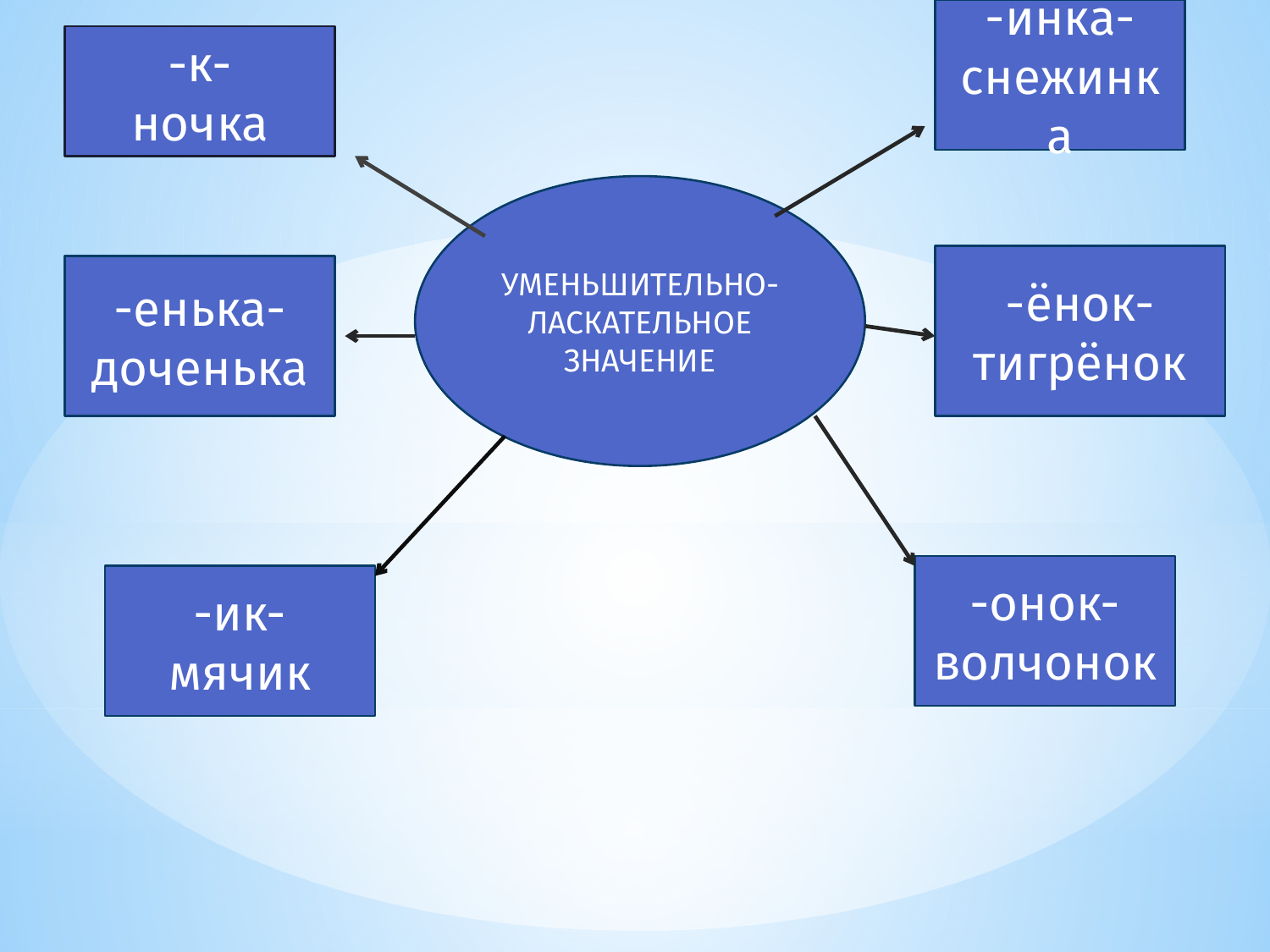

-инка-
снежинка
-к-
ночка
УМЕНЬШИТЕЛЬНО-ЛАСКАТЕЛЬНОЕ ЗНАЧЕНИЕ
-ёнок-
тигрёнок
-енька-
доченька
-онок-
волчонок
-ик-
мячик